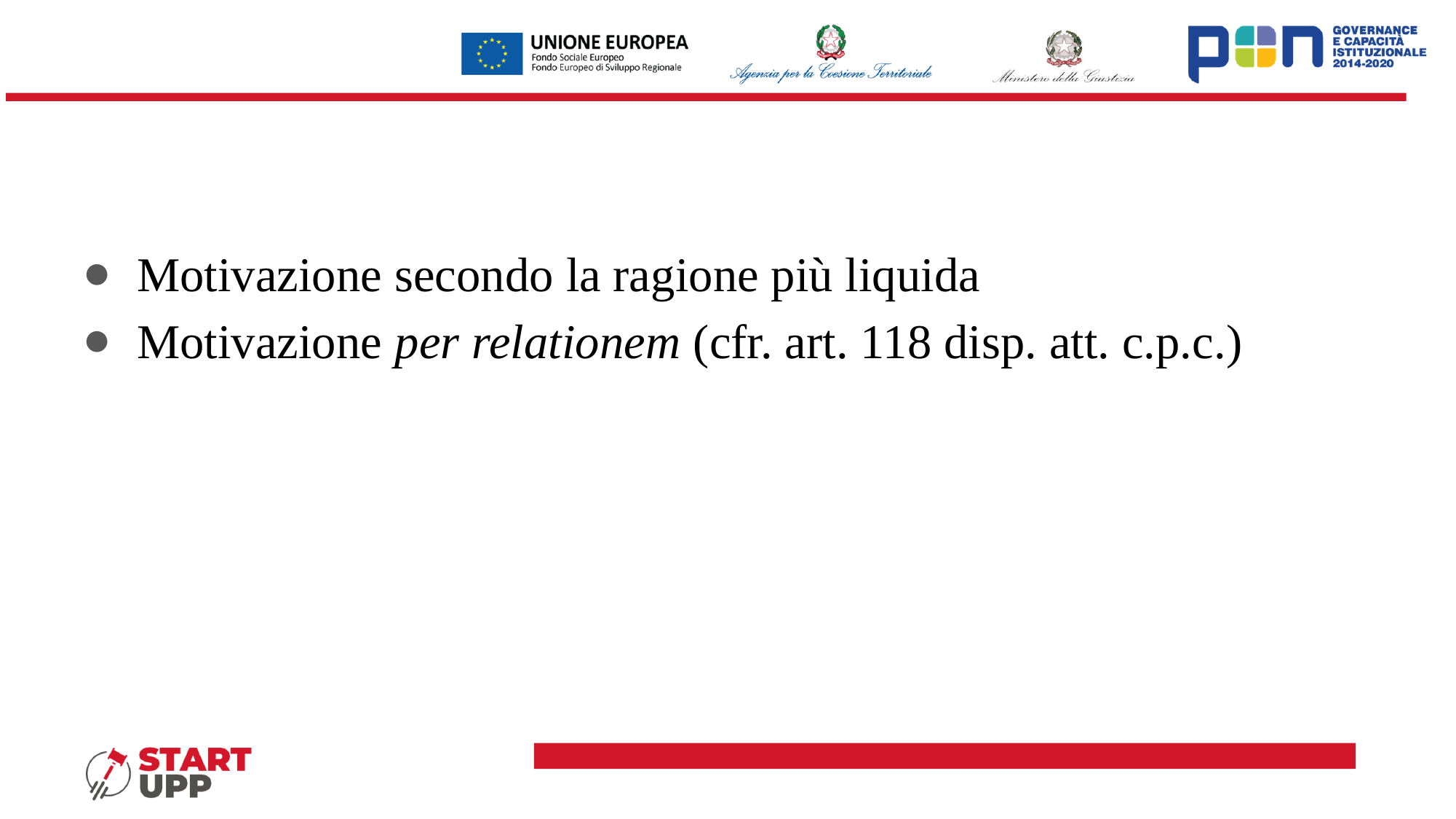

#
Motivazione secondo la ragione più liquida
Motivazione per relationem (cfr. art. 118 disp. att. c.p.c.)